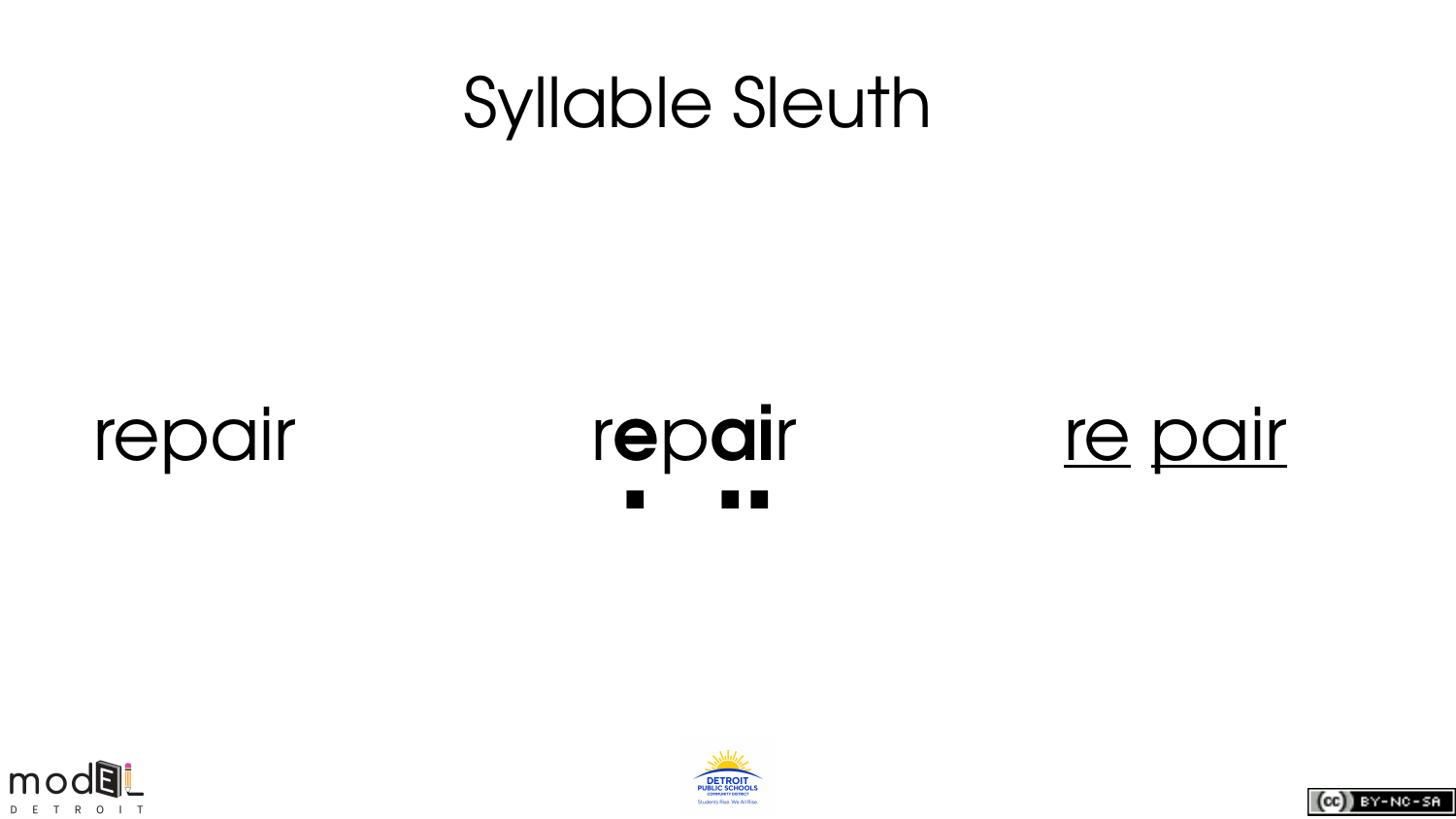

# Syllable Sleuth

repair

 repair

re pair

.
.
.